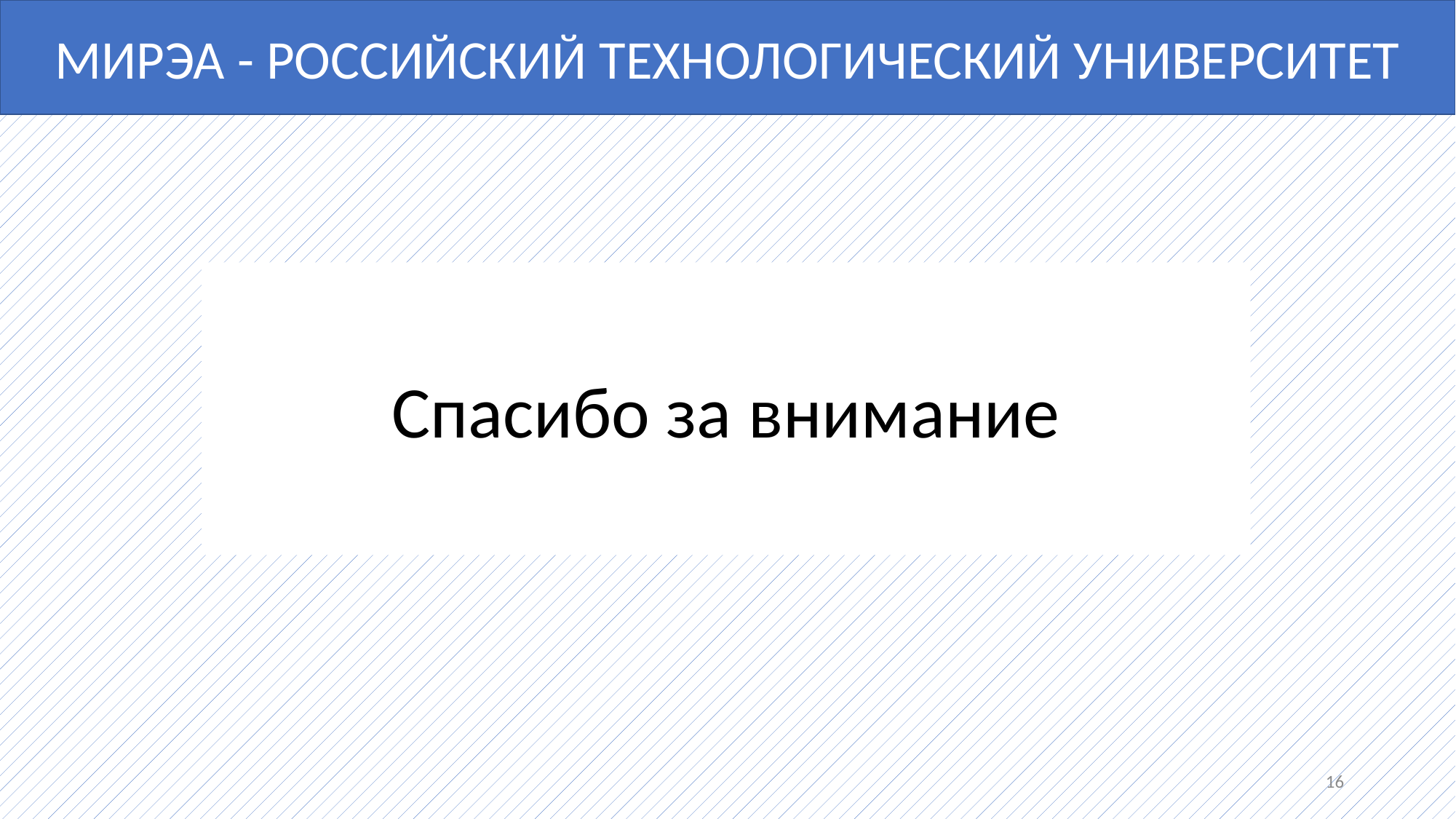

МИРЭА - РОССИЙСКИЙ ТЕХНОЛОГИЧЕСКИЙ УНИВЕРСИТЕТ
Спасибо за внимание

16